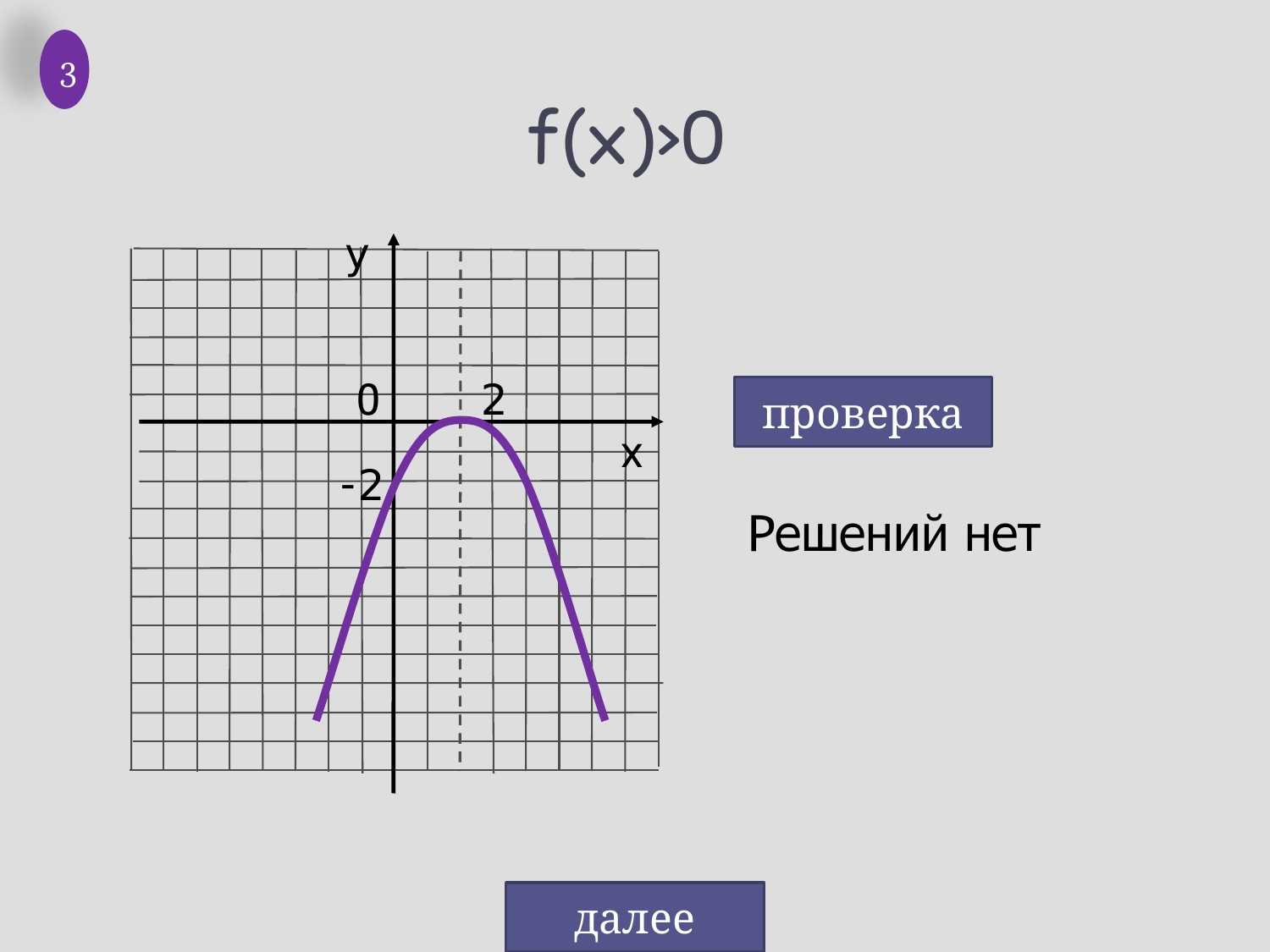

3
# f(x)>0
у

х

0
2
проверка

-2
Решений нет
далее